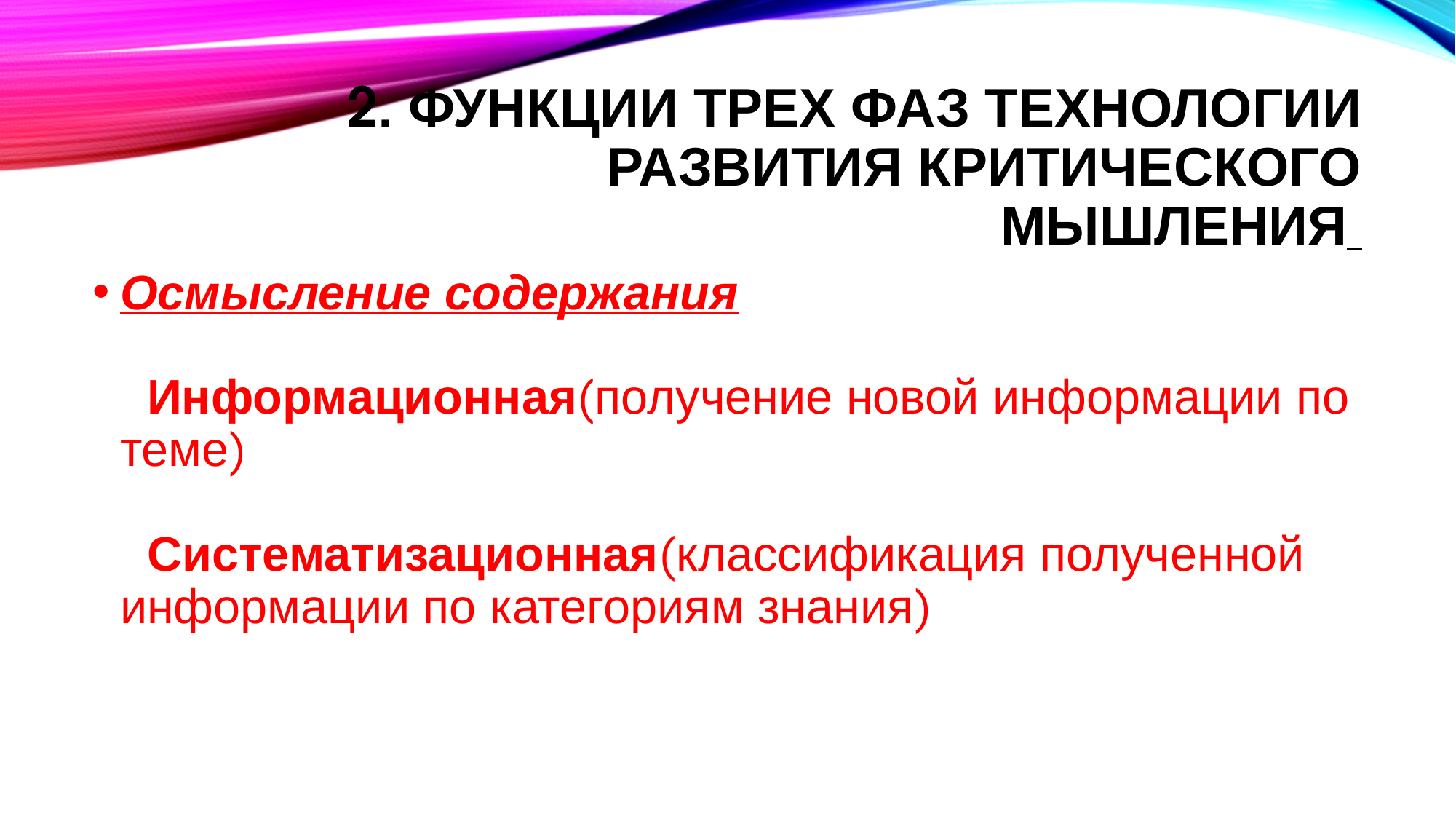

# 2. ФУНКЦИИ ТРЕХ ФАЗ ТЕХНОЛОГИИ РАЗВИТИЯ КРИТИЧЕСКОГО МЫШЛЕНИЯ
Осмысление содержания 
  Информационная(получение новой информации по теме) 
  Систематизационная(классификация полученной информации по категориям знания)